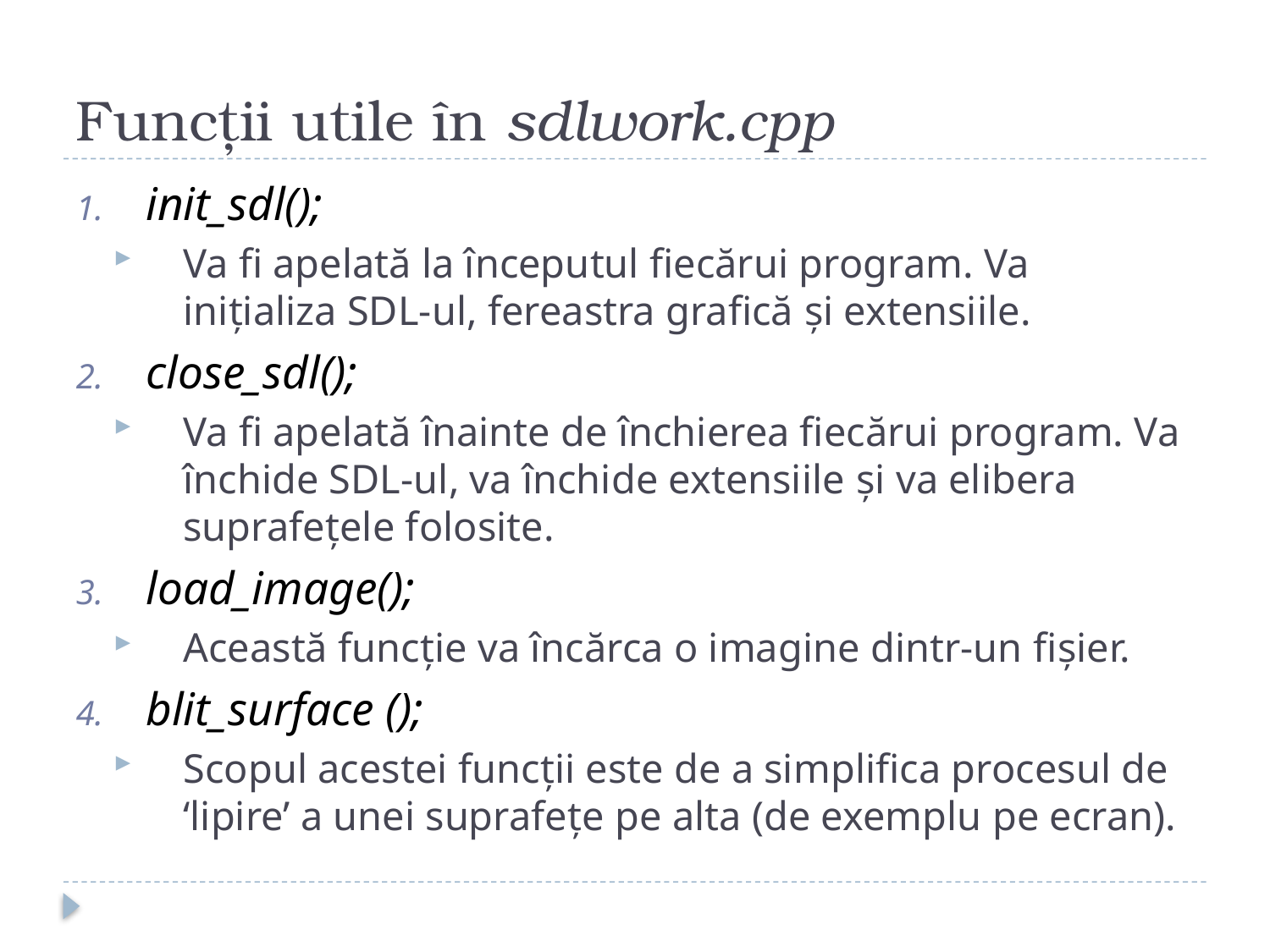

# Funcții utile în sdlwork.cpp
init_sdl();
Va fi apelată la începutul fiecărui program. Va inițializa SDL-ul, fereastra grafică și extensiile.
close_sdl();
Va fi apelată înainte de închierea fiecărui program. Va închide SDL-ul, va închide extensiile și va elibera suprafețele folosite.
load_image();
Această funcție va încărca o imagine dintr-un fișier.
blit_surface ();
Scopul acestei funcții este de a simplifica procesul de ‘lipire’ a unei suprafețe pe alta (de exemplu pe ecran).